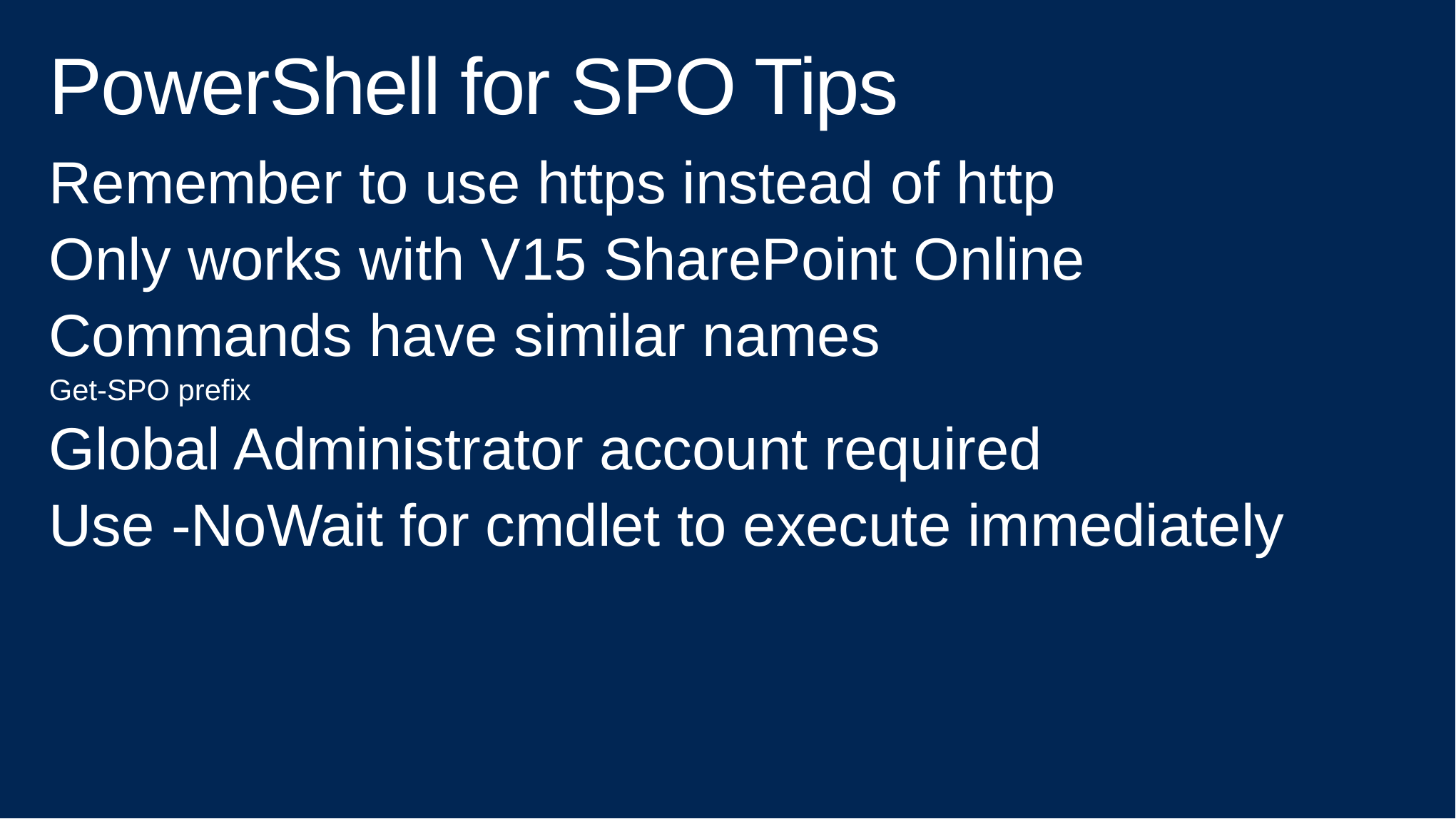

# PowerShell for SPO Tips
Remember to use https instead of http
Only works with V15 SharePoint Online
Commands have similar names
Get-SPO prefix
Global Administrator account required
Use -NoWait for cmdlet to execute immediately